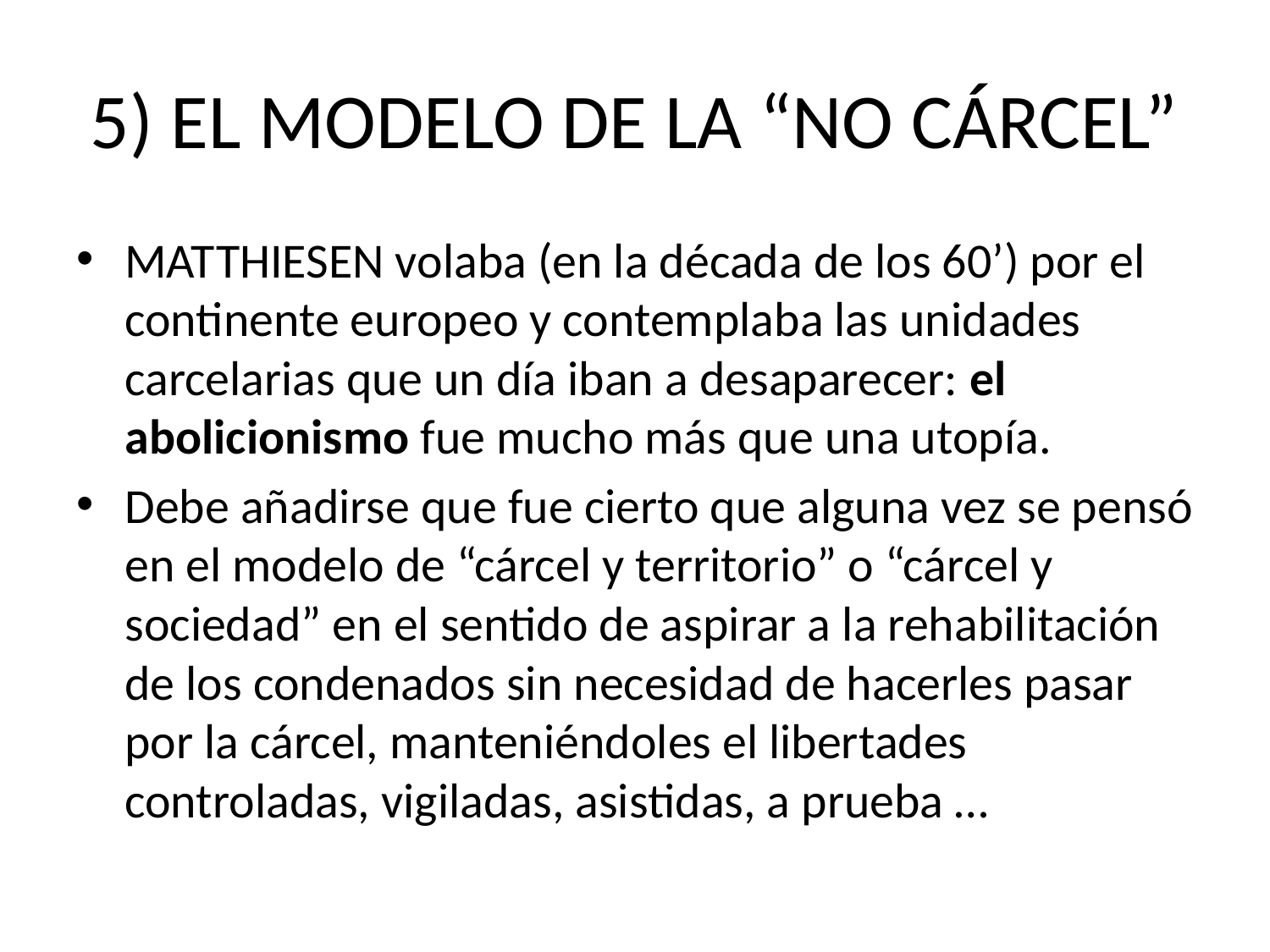

# 5) EL MODELO DE LA “NO CÁRCEL”
MATTHIESEN volaba (en la década de los 60’) por el continente europeo y contemplaba las unidades carcelarias que un día iban a desaparecer: el abolicionismo fue mucho más que una utopía.
Debe añadirse que fue cierto que alguna vez se pensó en el modelo de “cárcel y territorio” o “cárcel y sociedad” en el sentido de aspirar a la rehabilitación de los condenados sin necesidad de hacerles pasar por la cárcel, manteniéndoles el libertades controladas, vigiladas, asistidas, a prueba …